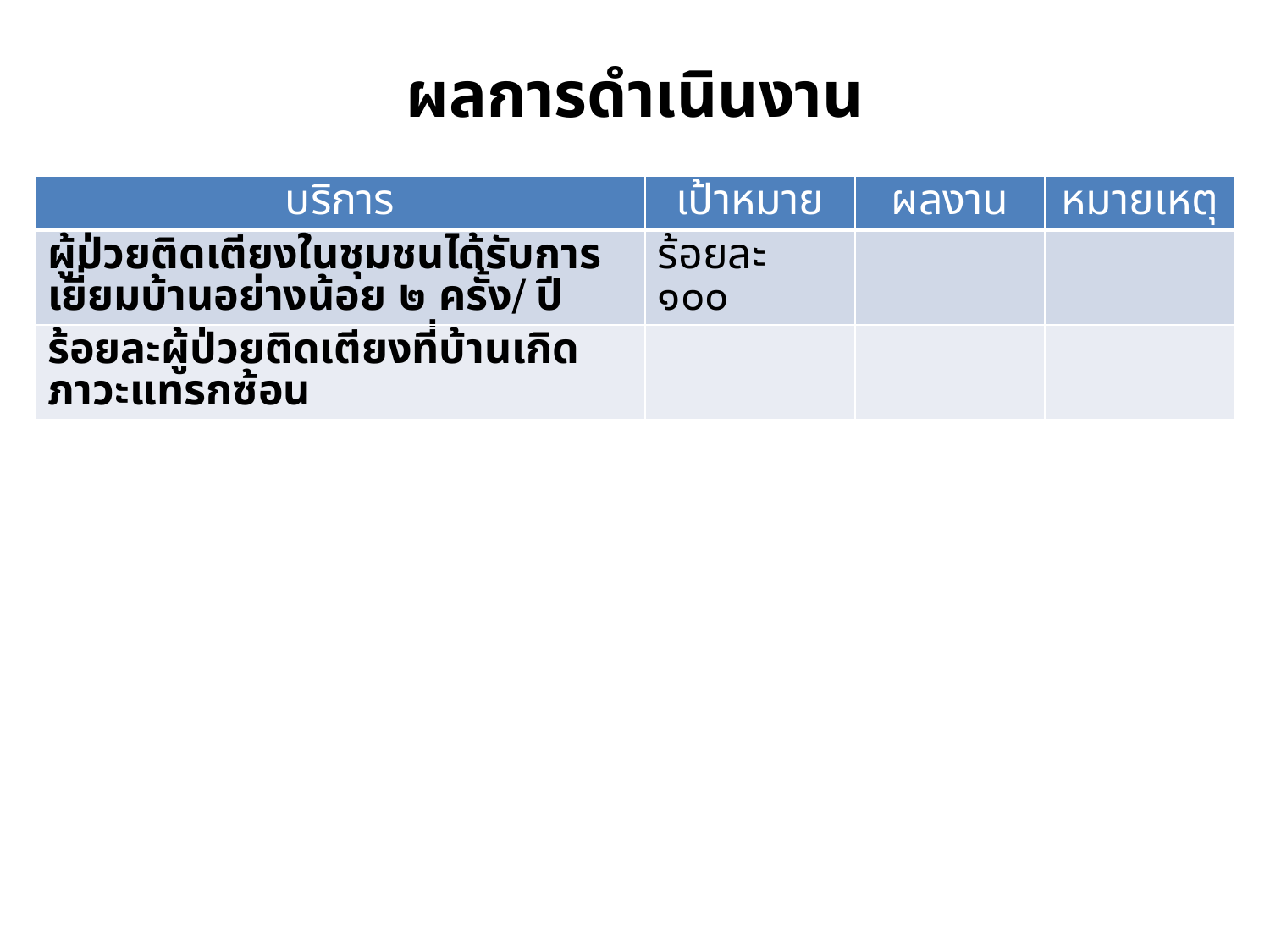

# ผลการดำเนินงาน
| บริการ | เป้าหมาย | ผลงาน | หมายเหตุ |
| --- | --- | --- | --- |
| ผู้ป่วยติดเตียงในชุมชนได้รับการเยี่ยมบ้านอย่างน้อย ๒ ครั้ง/ปี | ร้อยละ ๑๐๐ |  |  |
| ร้อยละผู้ป่วยติดเตียงที่บ้านเกิดภาวะแทรกซ้อน |  |  |  |